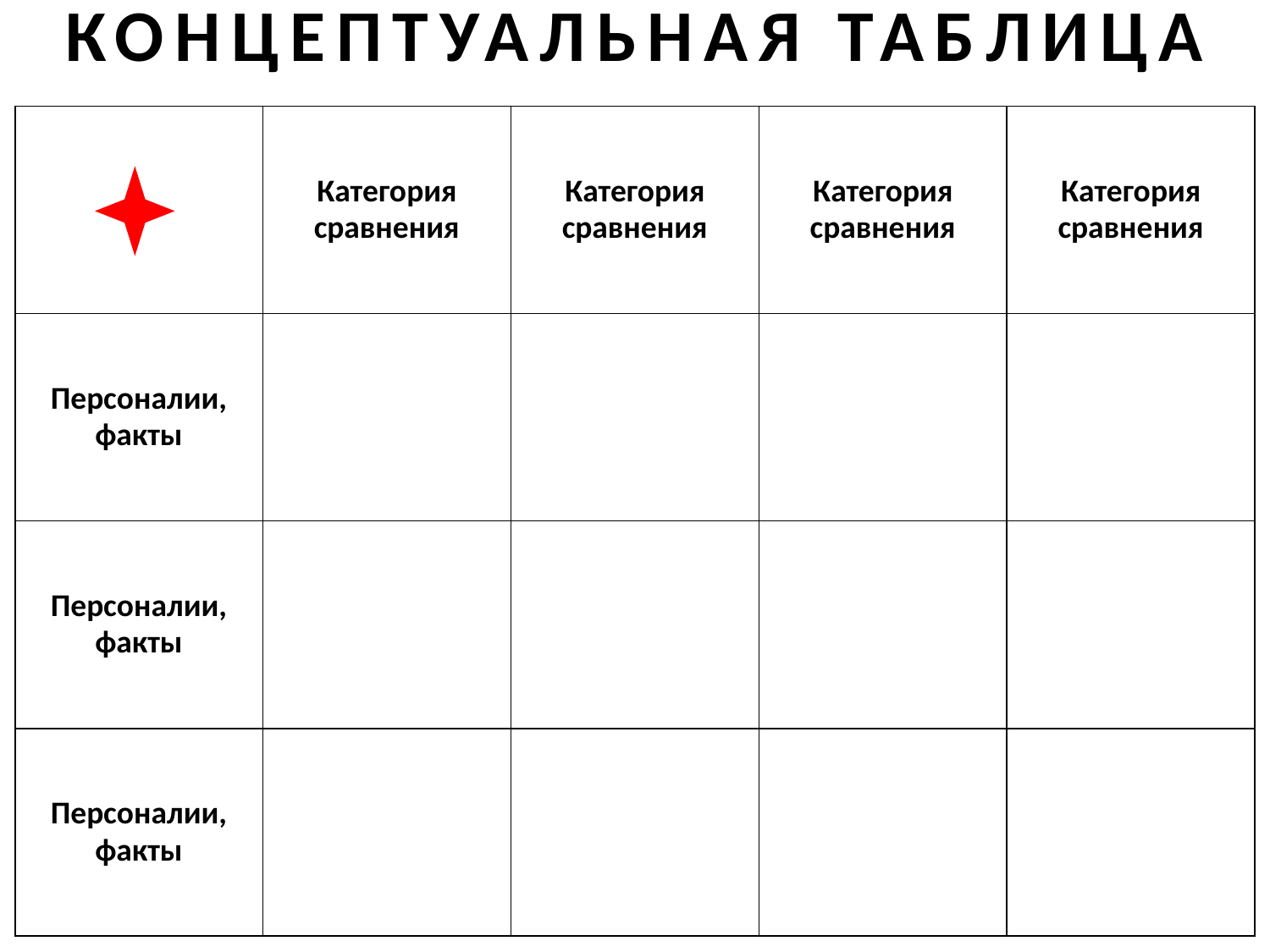

# КОНЦЕПТУАЛЬНАЯ ТАБЛИЦА
|  | Категория сравнения | Категория сравнения | Категория сравнения | Категория сравнения |
| --- | --- | --- | --- | --- |
| Персоналии, факты |  |  |  |  |
| Персоналии, факты |  |  |  |  |
| Персоналии, факты |  |  |  |  |